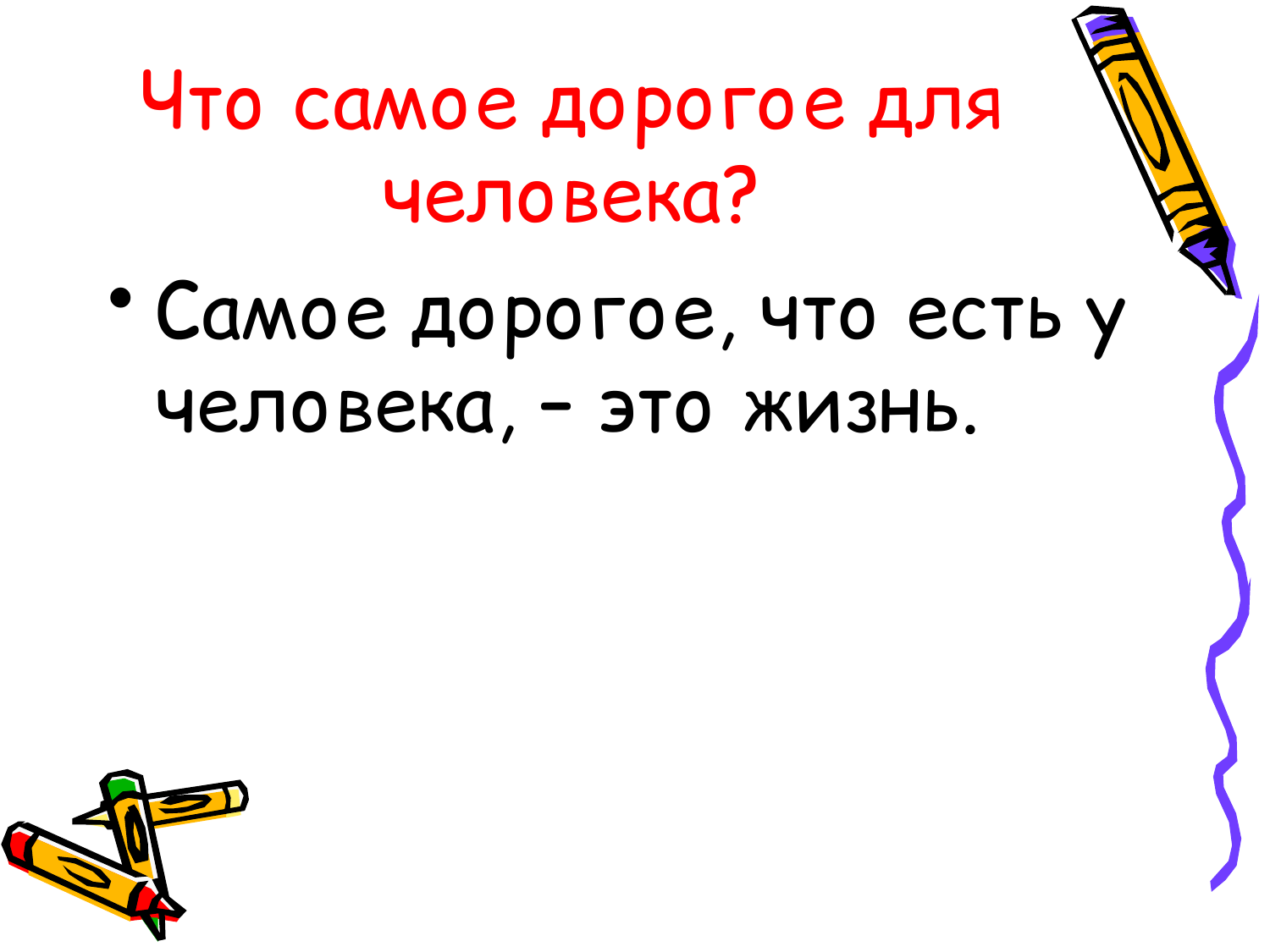

# Что самое дорогое для человека?
Самое дорогое, что есть у человека, – это жизнь.